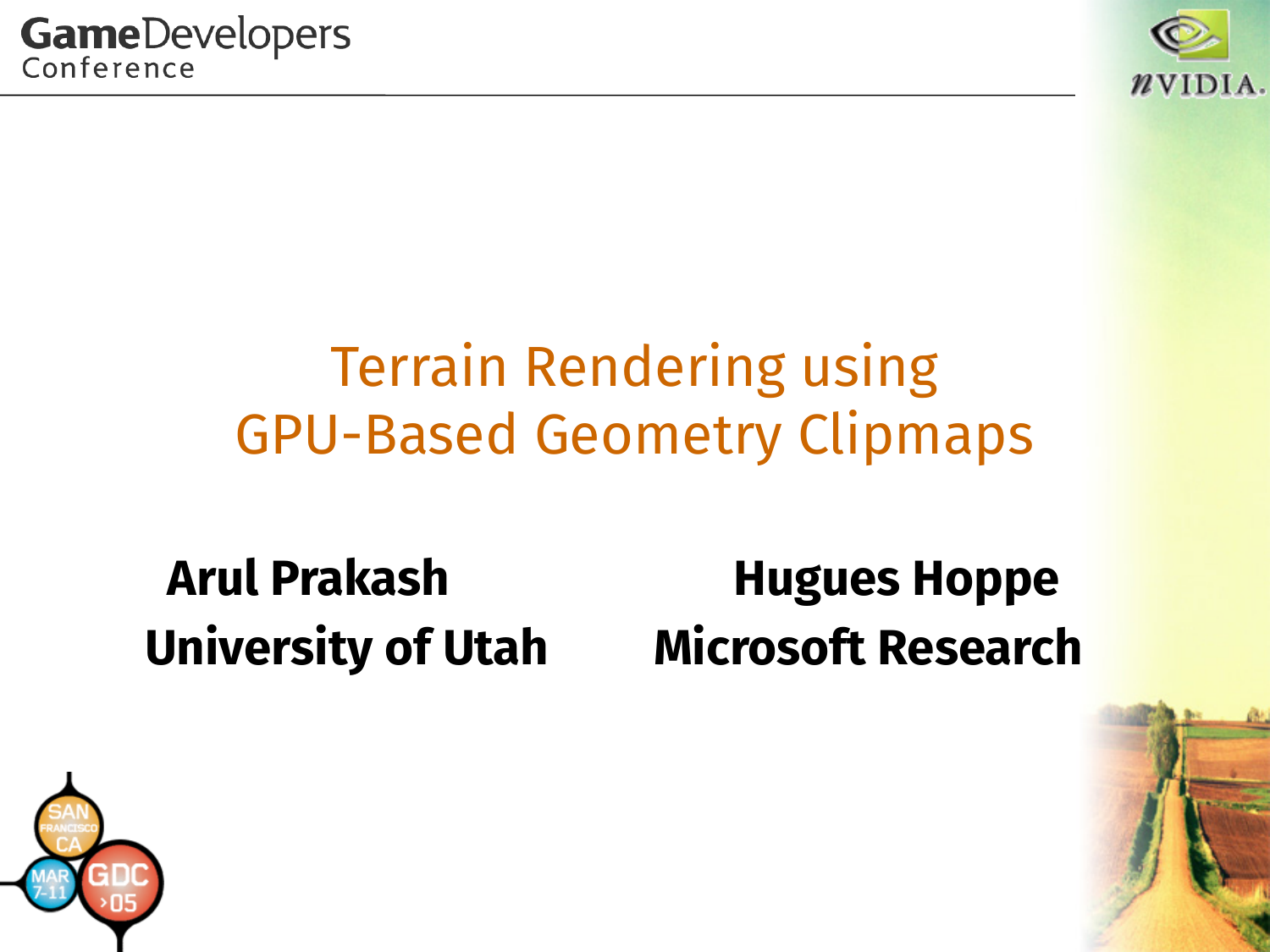

# Terrain Rendering using GPU-Based Geometry Clipmaps
Arul Prakash		     Hugues Hoppe
University of Utah         Microsoft Research